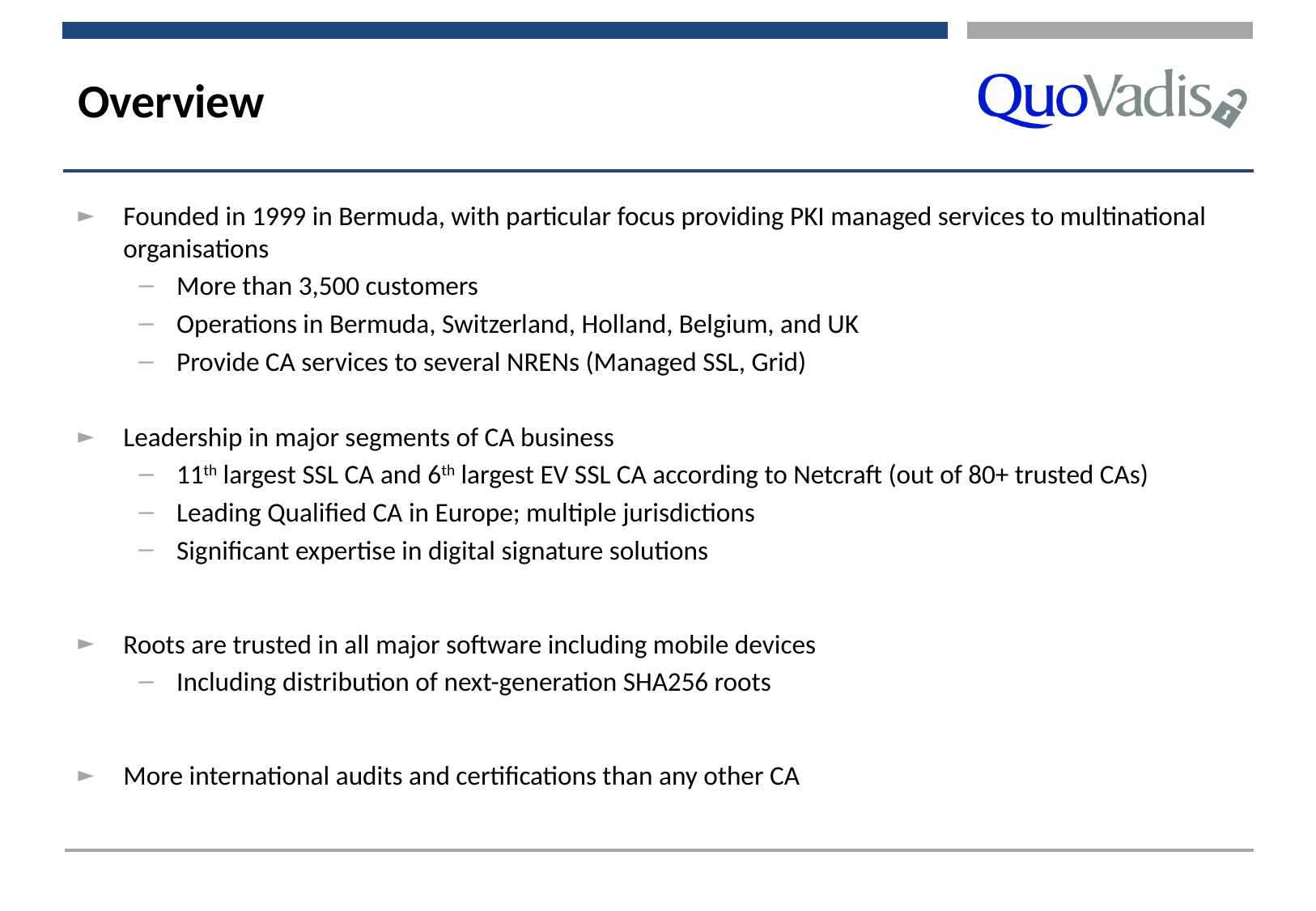

# Overview
Founded in 1999 in Bermuda, with particular focus providing PKI managed services to multinational organisations
More than 3,500 customers
Operations in Bermuda, Switzerland, Holland, Belgium, and UK
Provide CA services to several NRENs (Managed SSL, Grid)

Leadership in major segments of CA business
11th largest SSL CA and 6th largest EV SSL CA according to Netcraft (out of 80+ trusted CAs)
Leading Qualified CA in Europe; multiple jurisdictions
Significant expertise in digital signature solutions

Roots are trusted in all major software including mobile devices
Including distribution of next-generation SHA256 roots

More international audits and certifications than any other CA